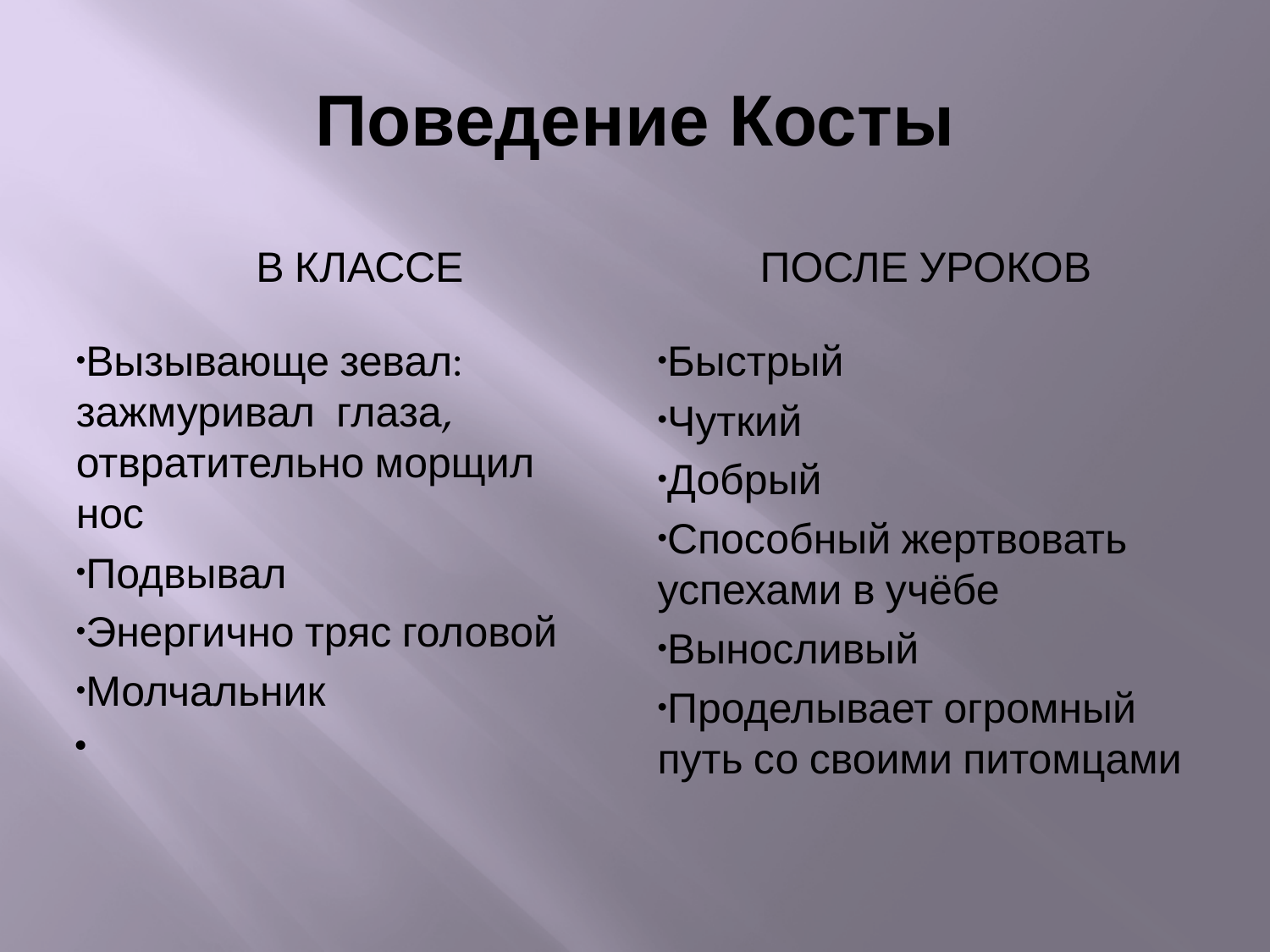

# Поведение Косты
                 В классе
После уроков
Вызывающе зевал: зажмуривал  глаза, отвратительно морщил нос
Подвывал
Энергично тряс головой
Молчальник

Быстрый
Чуткий
Добрый
Способный жертвовать успехами в учёбе
Выносливый
Проделывает огромный путь со своими питомцами